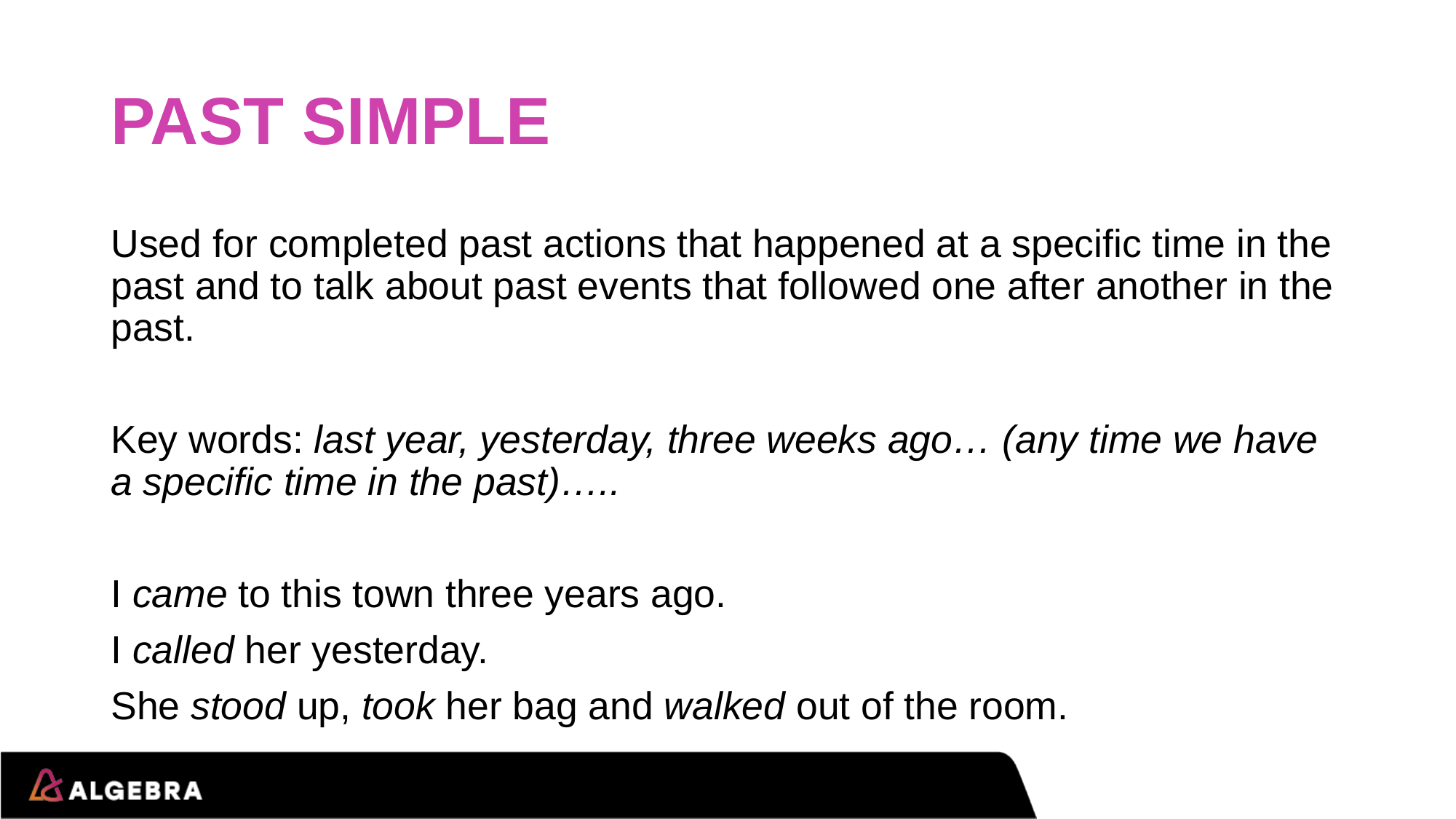

# PAST SIMPLE
Used for completed past actions that happened at a specific time in the past and to talk about past events that followed one after another in the past.

Key words: last year, yesterday, three weeks ago… (any time we have a specific time in the past)…..

I came to this town three years ago.
I called her yesterday.
She stood up, took her bag and walked out of the room.